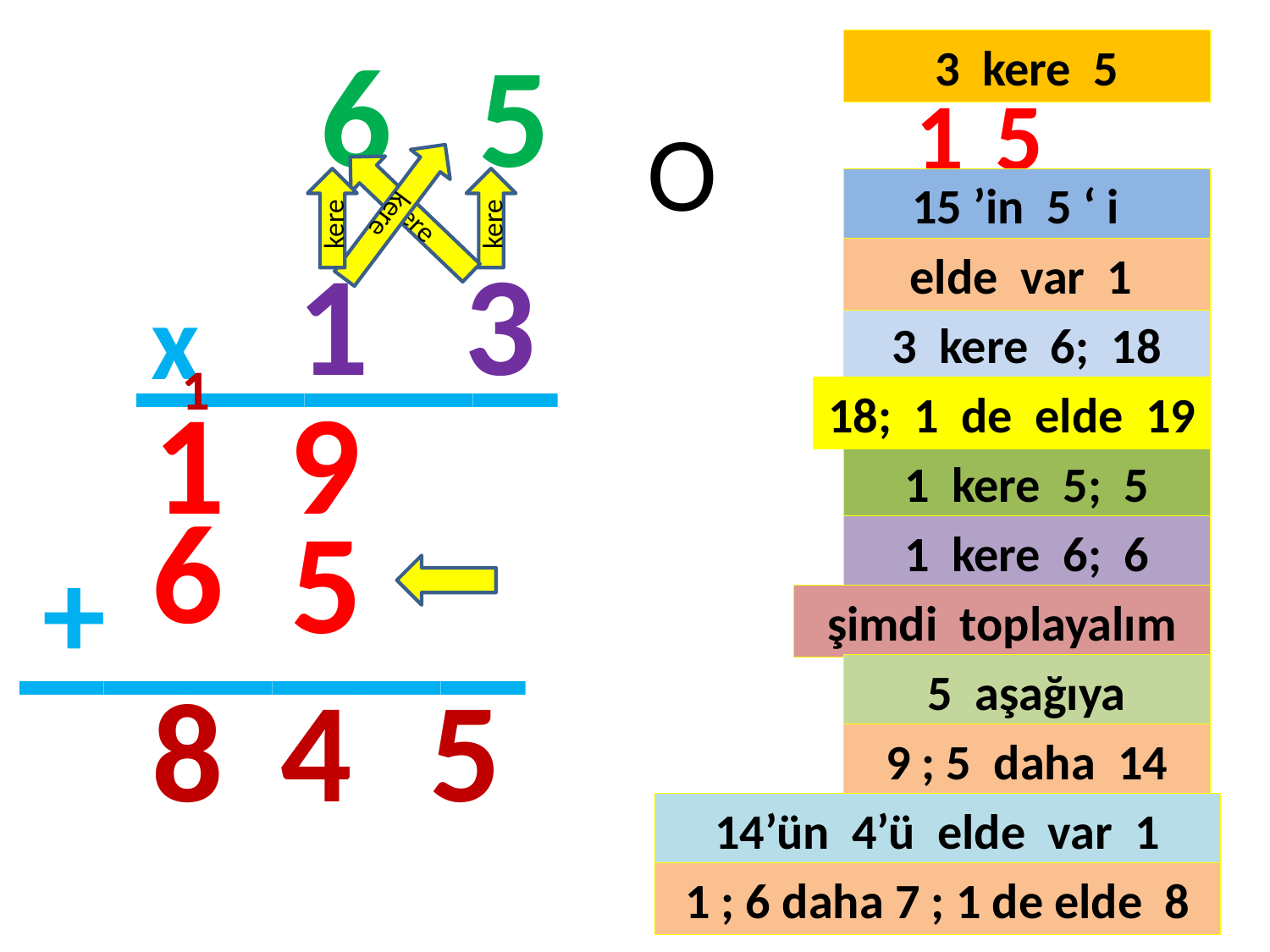

6
5
3  kere  5

1
5
O
kere
kere
kere
kere
15 ’in  5 ‘ i
_____
1   3
elde  var  1
x
#

3  kere  6;  18
1
1  9
18;  1  de  elde  19

1  kere  5;  5
6
5
______
1  kere  6;  6
+

şimdi  toplayalım
8
4
5
5  aşağıya
9 ; 5  daha  14
14’ün  4’ü  elde  var  1
1 ; 6 daha 7 ; 1 de elde  8